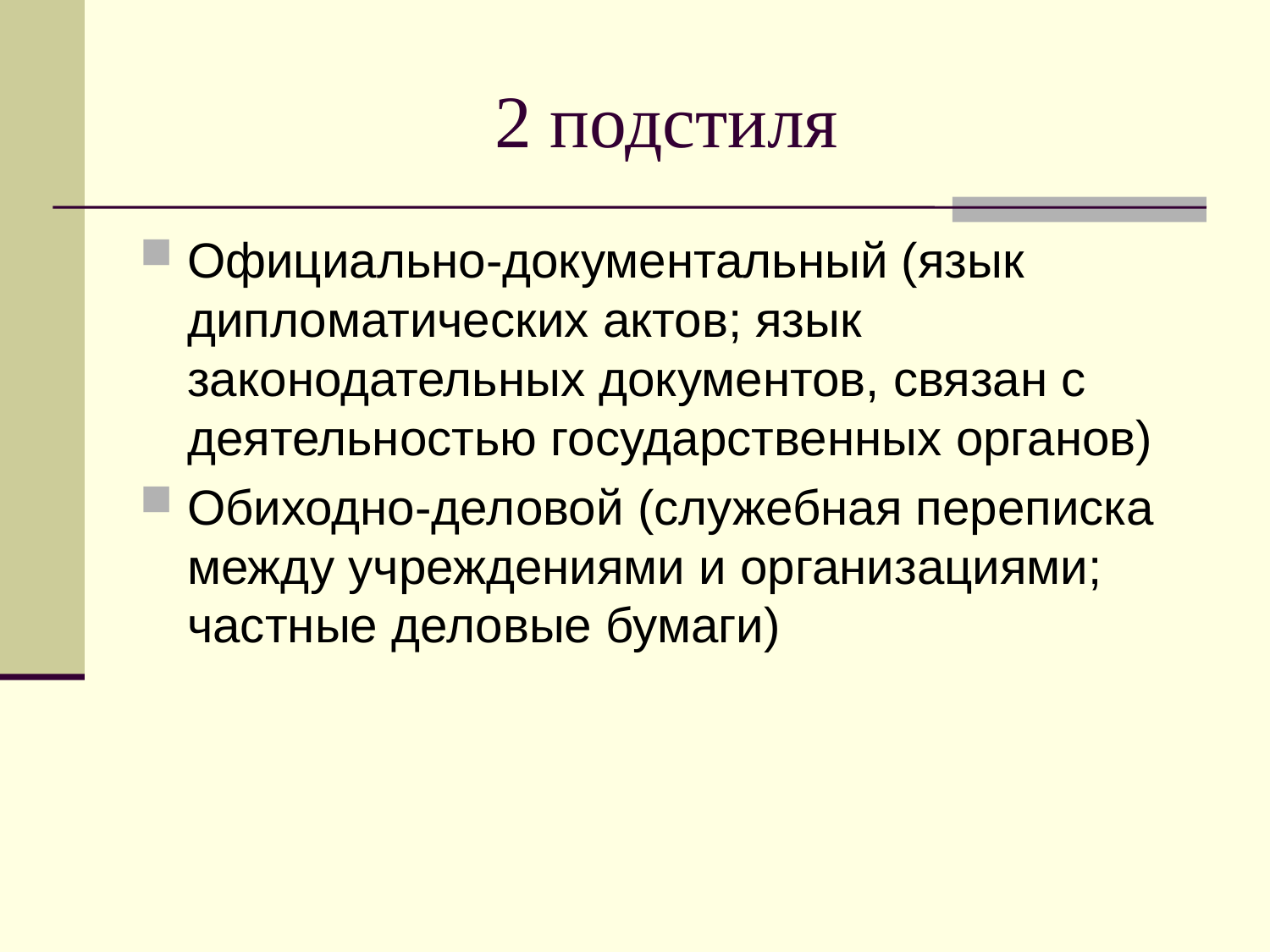

# 2 подстиля
Официально-документальный (язык дипломатических актов; язык законодательных документов, связан с деятельностью государственных органов)
Обиходно-деловой (служебная переписка между учреждениями и организациями; частные деловые бумаги)